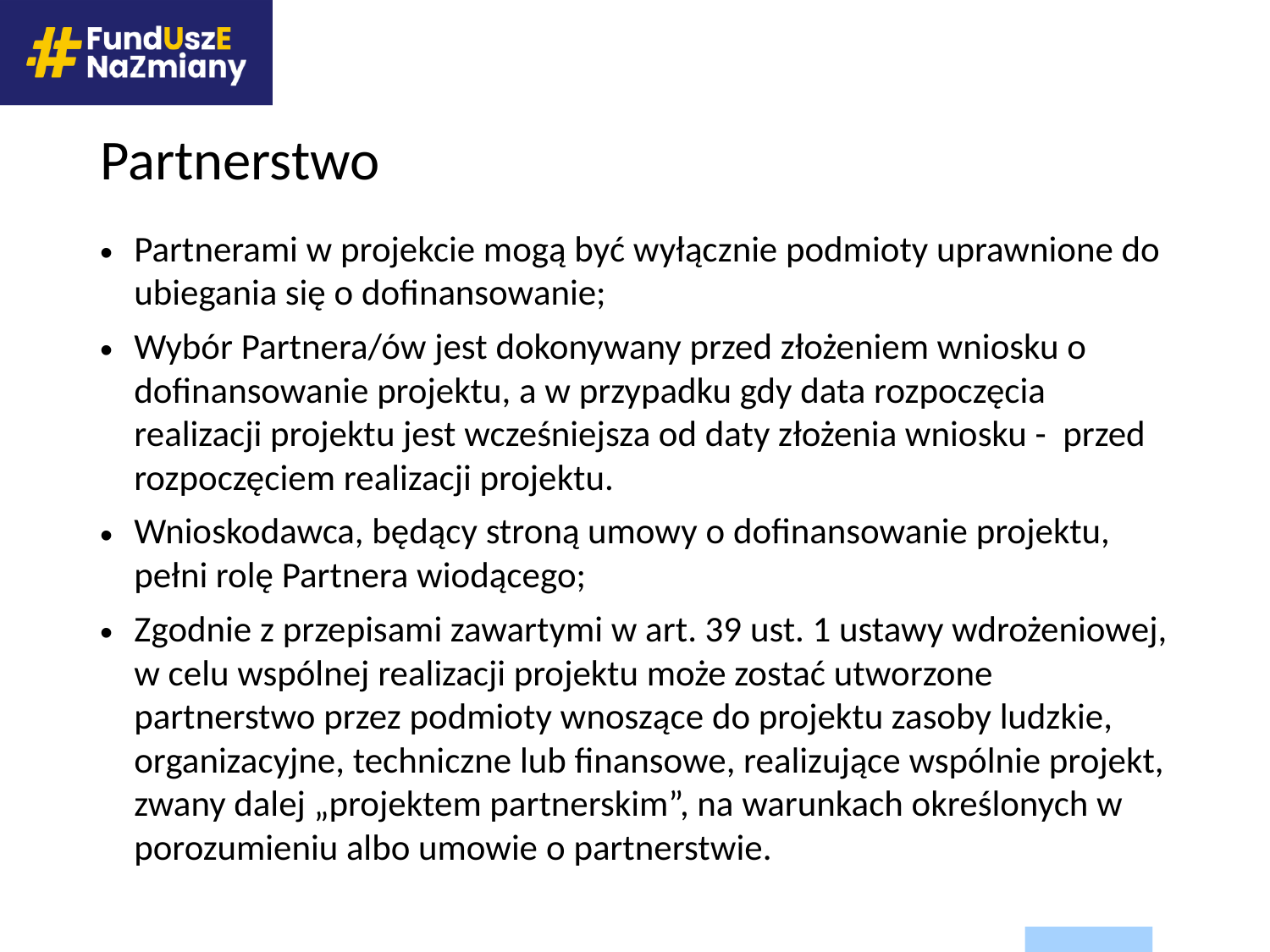

# Partnerstwo
Partnerami w projekcie mogą być wyłącznie podmioty uprawnione do ubiegania się o dofinansowanie;
Wybór Partnera/ów jest dokonywany przed złożeniem wniosku o dofinansowanie projektu, a w przypadku gdy data rozpoczęcia realizacji projektu jest wcześniejsza od daty złożenia wniosku -  przed rozpoczęciem realizacji projektu.
Wnioskodawca, będący stroną umowy o dofinansowanie projektu, pełni rolę Partnera wiodącego;
Zgodnie z przepisami zawartymi w art. 39 ust. 1 ustawy wdrożeniowej, w celu wspólnej realizacji projektu może zostać utworzone partnerstwo przez podmioty wnoszące do projektu zasoby ludzkie, organizacyjne, techniczne lub finansowe, realizujące wspólnie projekt, zwany dalej „projektem partnerskim”, na warunkach określonych w porozumieniu albo umowie o partnerstwie.